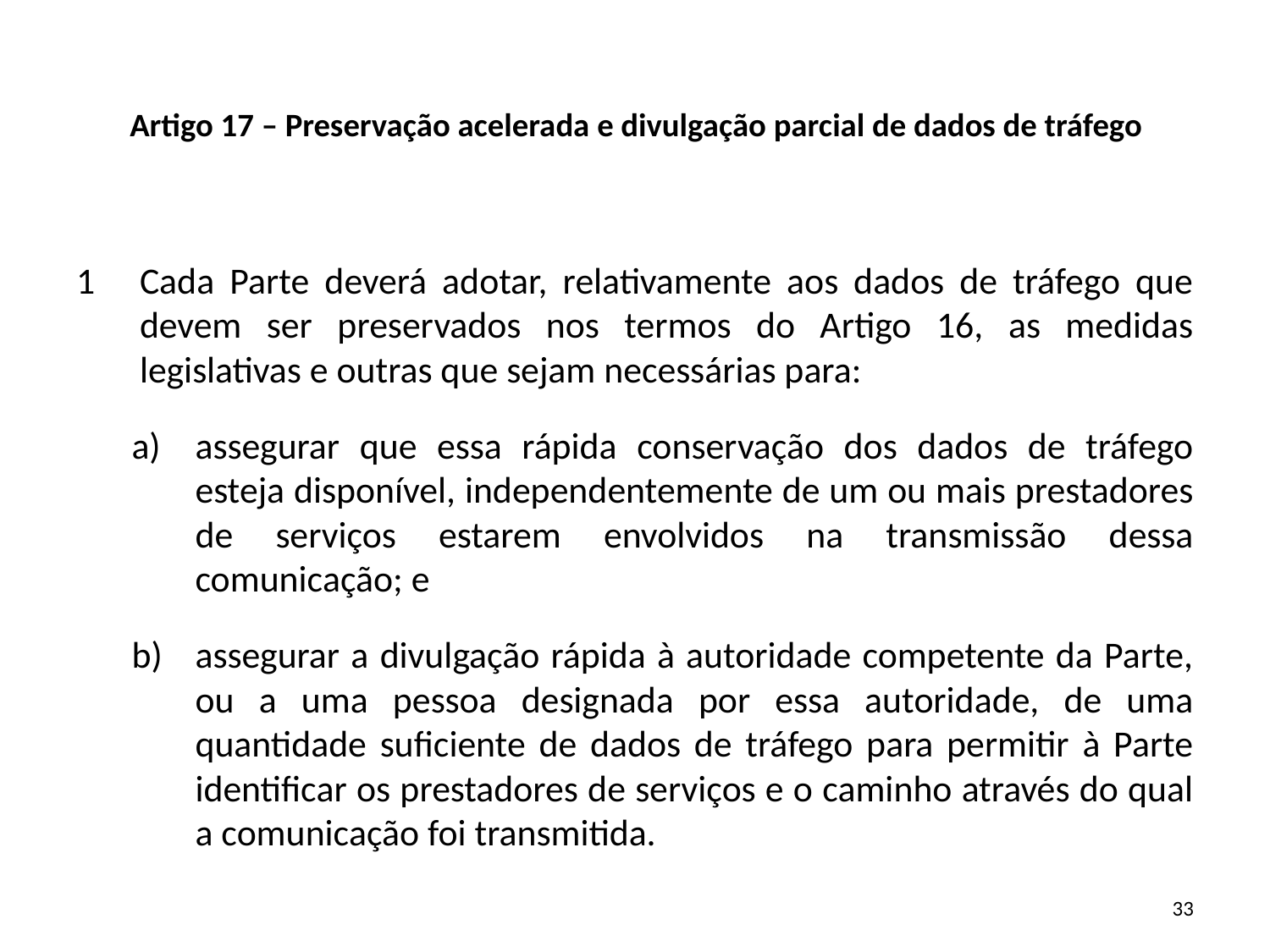

# Artigo 17 – Preservação acelerada e divulgação parcial de dados de tráfego
Cada Parte deverá adotar, relativamente aos dados de tráfego que devem ser preservados nos termos do Artigo 16, as medidas legislativas e outras que sejam necessárias para:
assegurar que essa rápida conservação dos dados de tráfego esteja disponível, independentemente de um ou mais prestadores de serviços estarem envolvidos na transmissão dessa comunicação; e
assegurar a divulgação rápida à autoridade competente da Parte, ou a uma pessoa designada por essa autoridade, de uma quantidade suficiente de dados de tráfego para permitir à Parte identificar os prestadores de serviços e o caminho através do qual a comunicação foi transmitida.
33